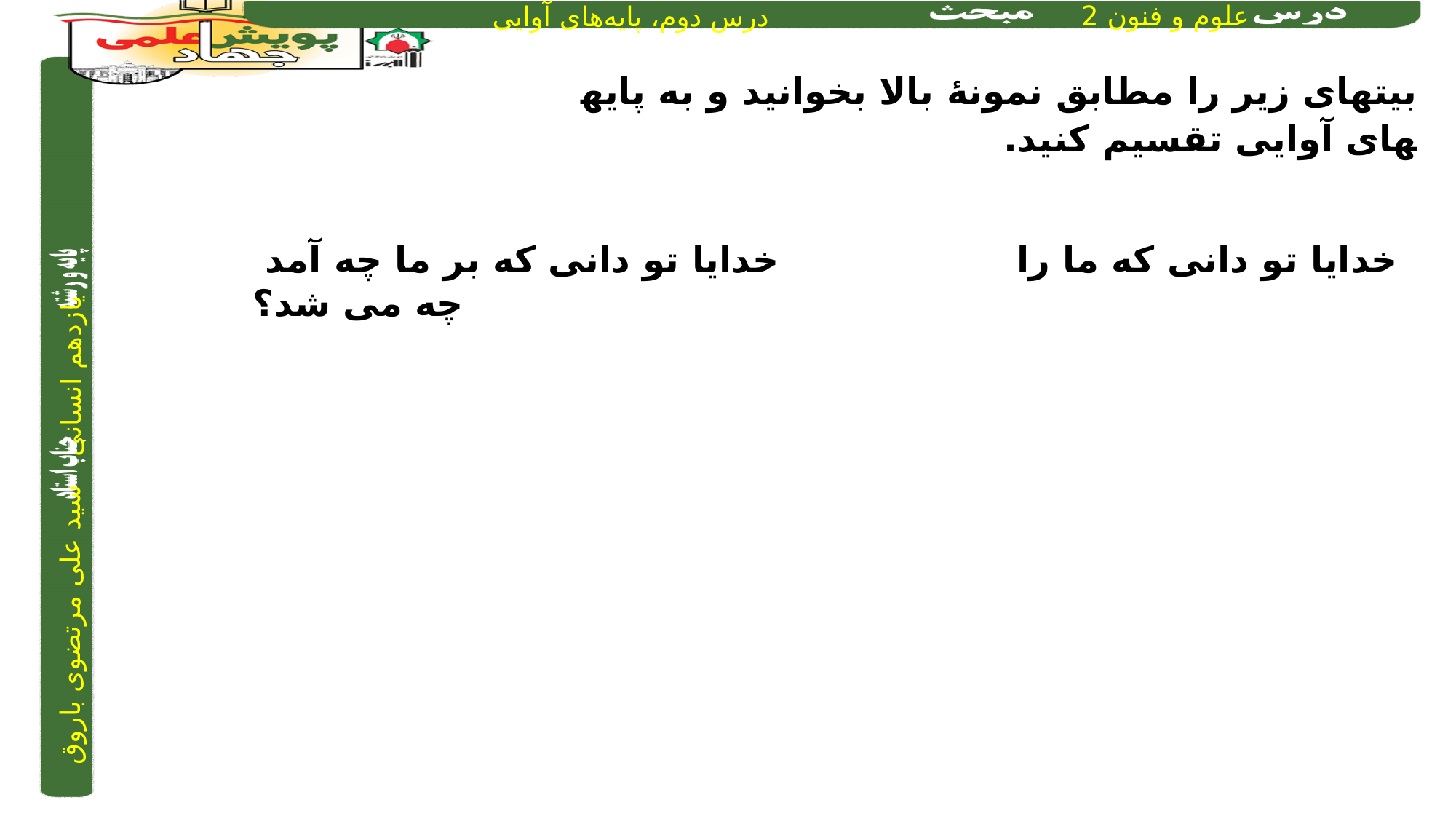

بیت­های زیر را مطابق نمونۀ بالا بخوانید و به پایه­های آوایی تقسیم کنید.
خدایا تو دانی که بر ما چه آمد 			خدایا تو دانی که ما را چه می شد؟